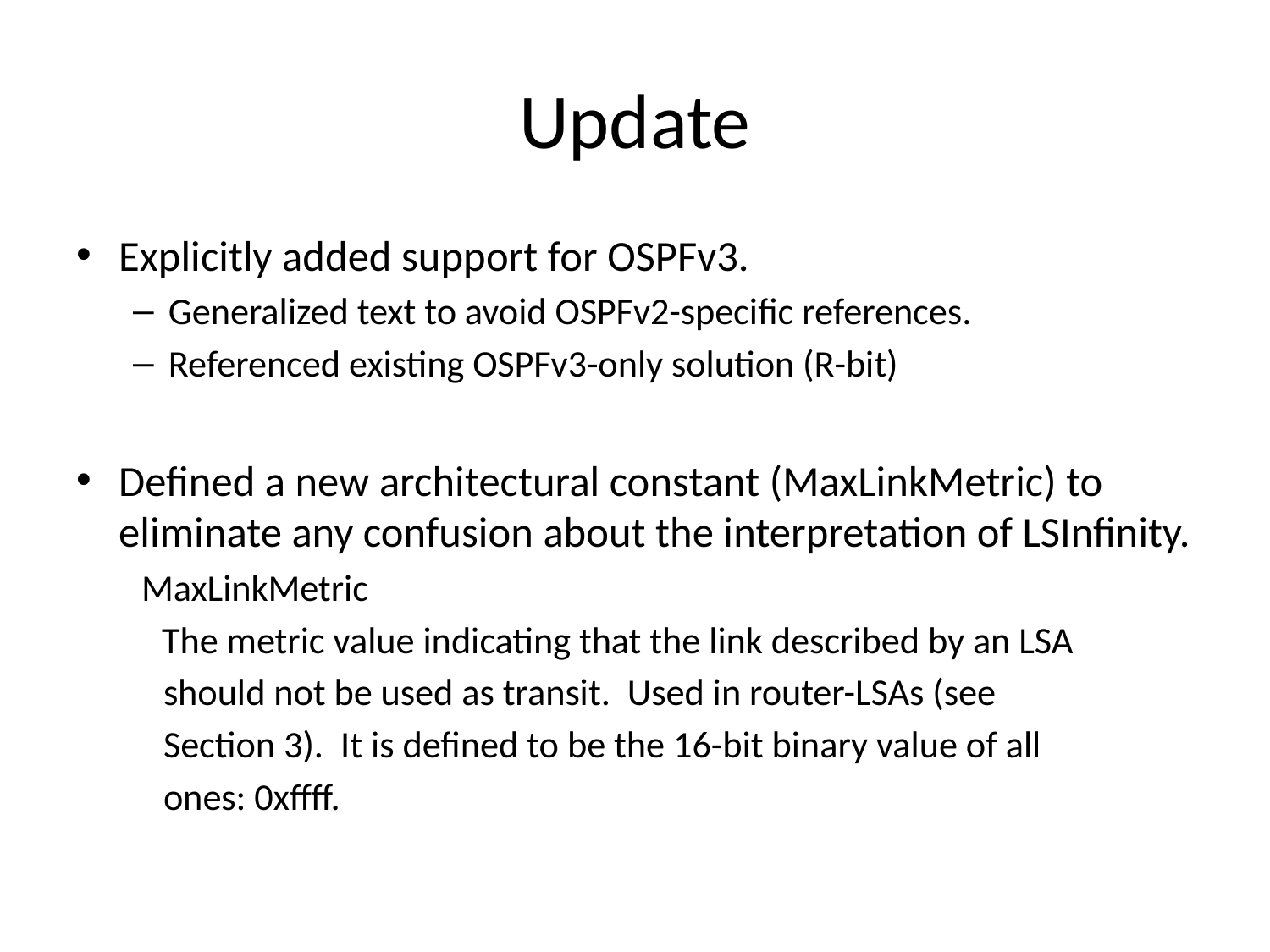

# Update
Explicitly added support for OSPFv3.
Generalized text to avoid OSPFv2-specific references.
Referenced existing OSPFv3-only solution (R-bit)

Defined a new architectural constant (MaxLinkMetric) to eliminate any confusion about the interpretation of LSInfinity.
 MaxLinkMetric
     The metric value indicating that the link described by an LSA
      should not be used as transit.  Used in router-LSAs (see
      Section 3).  It is defined to be the 16-bit binary value of all
      ones: 0xffff.